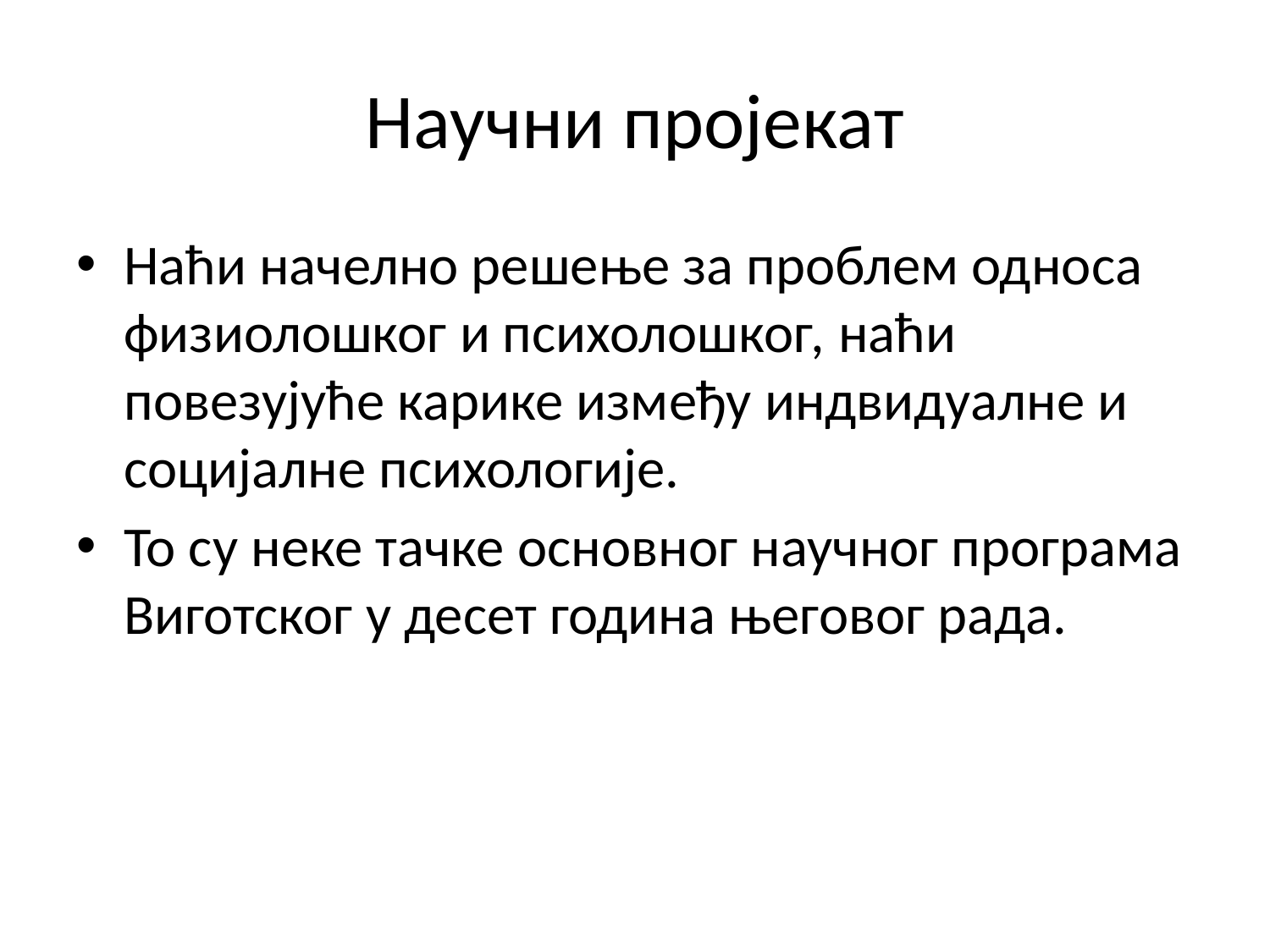

# Научни пројекат
Наћи начелно решење за проблем односа физиолошког и психолошког, наћи повезујуће карике између индвидуалне и социјалне психологије.
То су неке тачке основног научног програма Виготског у десет година његовог рада.